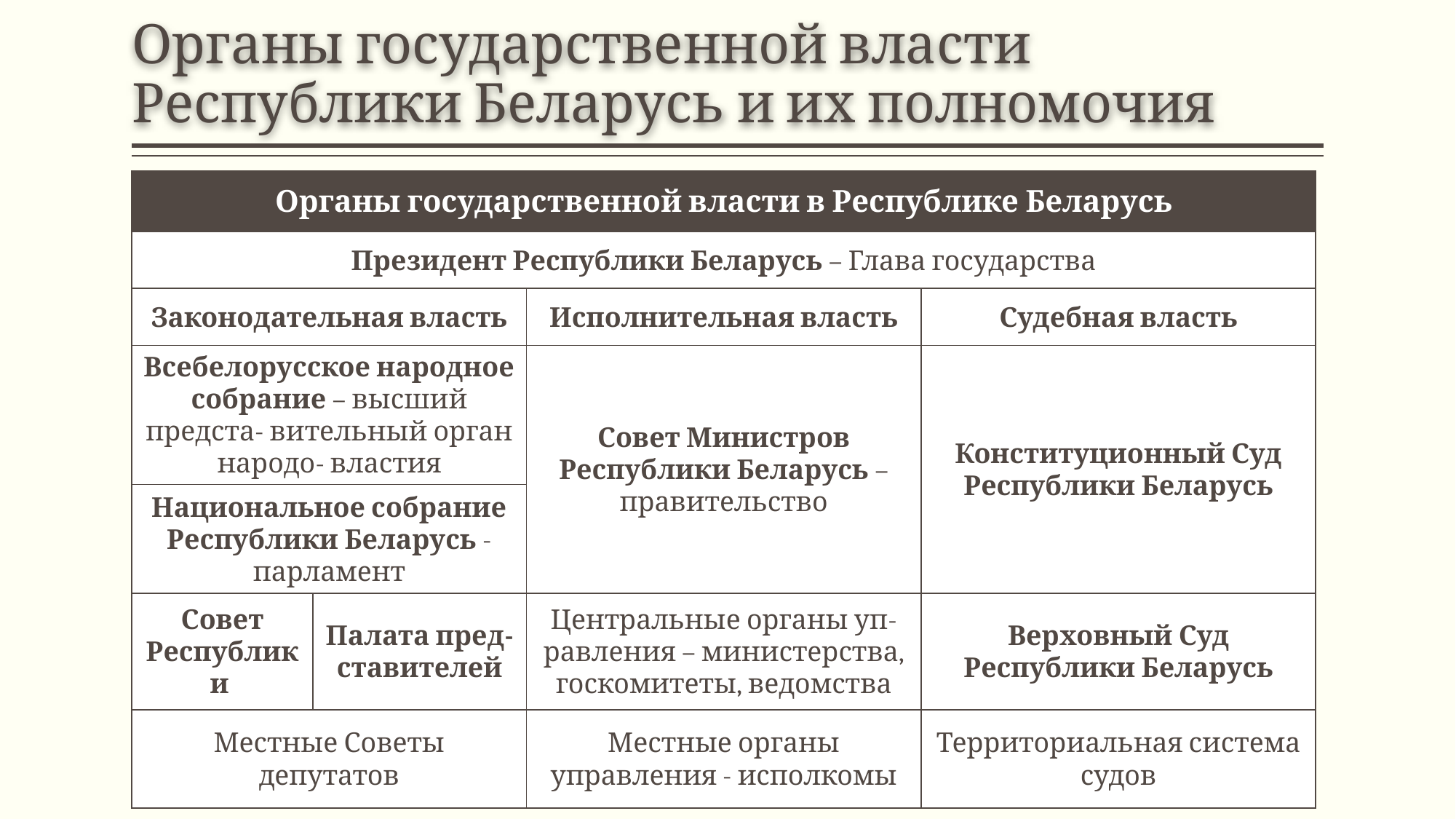

# Органы государственной власти Республики Беларусь и их полномочия
| Органы государственной власти в Республике Беларусь |  |  |  |
| --- | --- | --- | --- |
| Президент Республики Беларусь – Глава государства |  |  |  |
| Законодательная власть |  | Исполнительная власть | Судебная власть |
| Всебелорусское народное собрание – высший предста- вительный орган народо- властия |  | Совет Министров Республики Беларусь – правительство | Конституционный Суд Республики Беларусь |
| Национальное собрание Республики Беларусь - парламент |  |  |  |
| Совет Республики | Палата пред- ставителей | Центральные органы уп- равления – министерства, госкомитеты, ведомства | Верховный Суд Республики Беларусь |
| Местные Советы депутатов |  | Местные органы управления - исполкомы | Территориальная система судов |